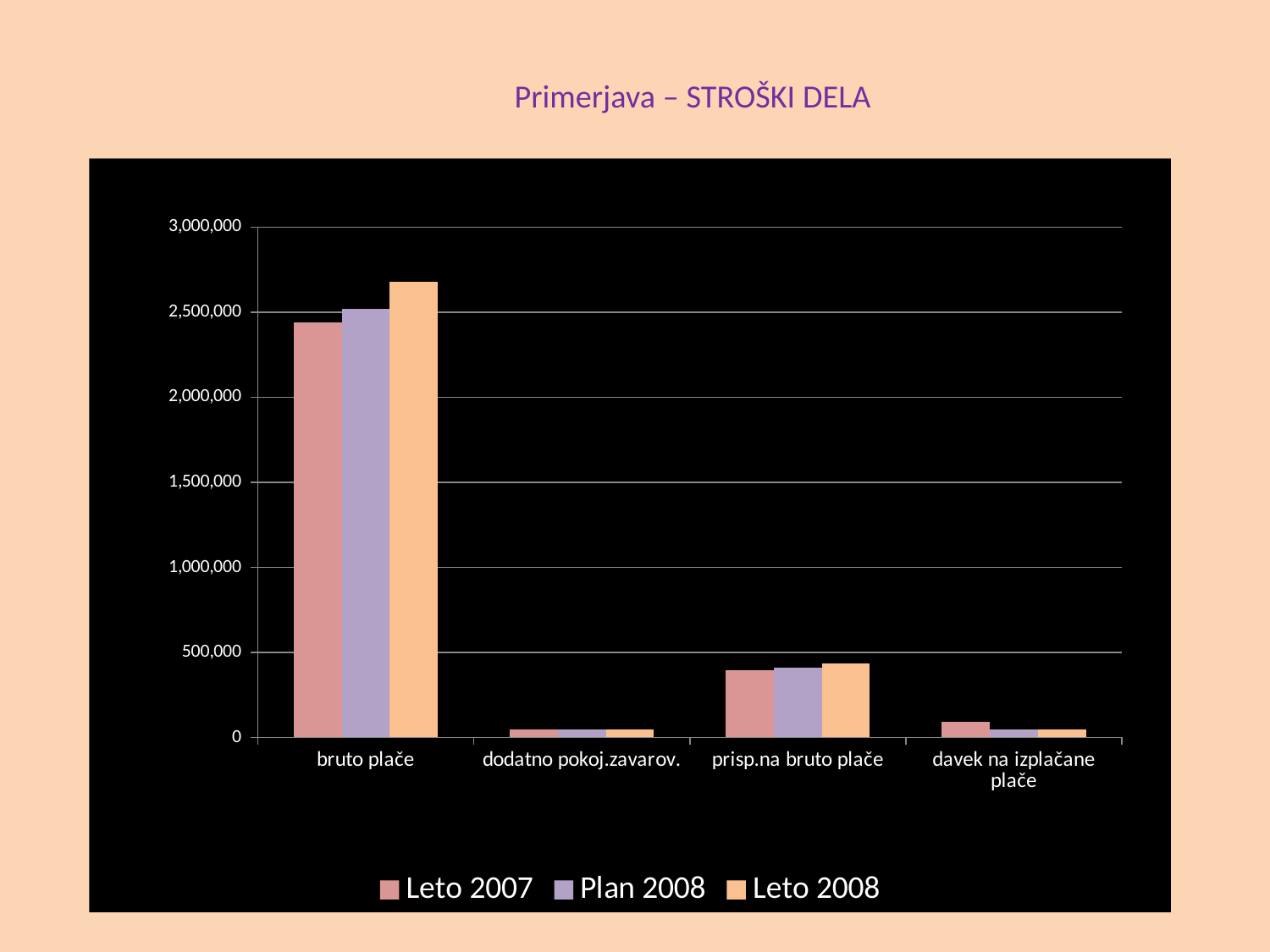

# Primerjava – STROŠKI DELA

### Chart

| Category | Leto 2007 | Plan 2008 | Leto 2008 |
|---|---|---|---|
| bruto plače | 2439785.19 | 2520298.1 | 2677595.35 |
| dodatno pokoj.zavarov. | 45289.26 | 46783.81 | 48037.68 |
| prisp.na bruto plače | 395250.28 | 408293.54 | 432637.62 |
| davek na izplačane plače | 89379.96 | 45000.0 | 48194.75 |